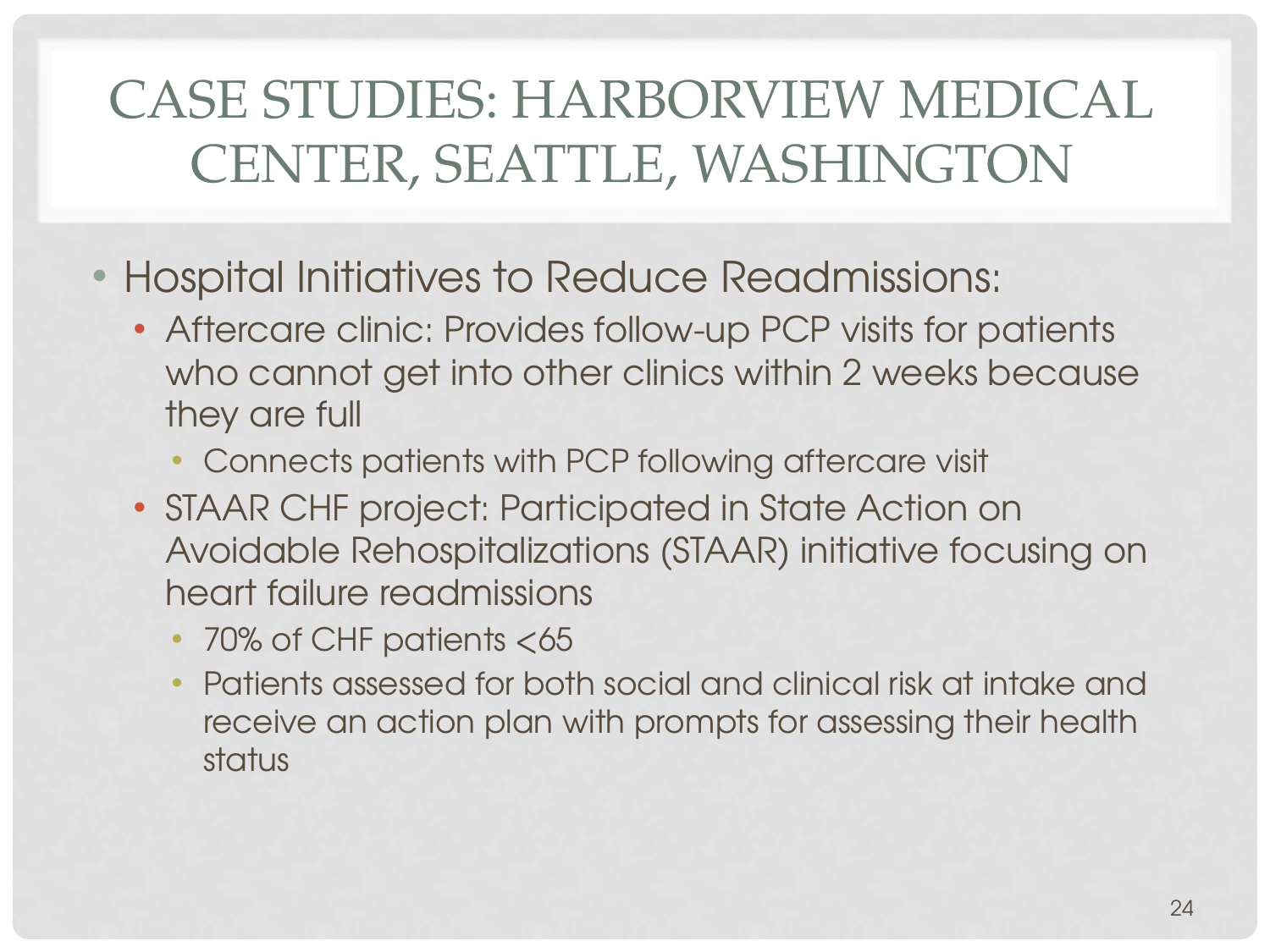

# Case studies: Harborview Medical center, Seattle, Washington
Hospital Initiatives to Reduce Readmissions:
Aftercare clinic: Provides follow-up PCP visits for patients who cannot get into other clinics within 2 weeks because they are full
Connects patients with PCP following aftercare visit
STAAR CHF project: Participated in State Action on Avoidable Rehospitalizations (STAAR) initiative focusing on heart failure readmissions
70% of CHF patients <65
Patients assessed for both social and clinical risk at intake and receive an action plan with prompts for assessing their health status

24